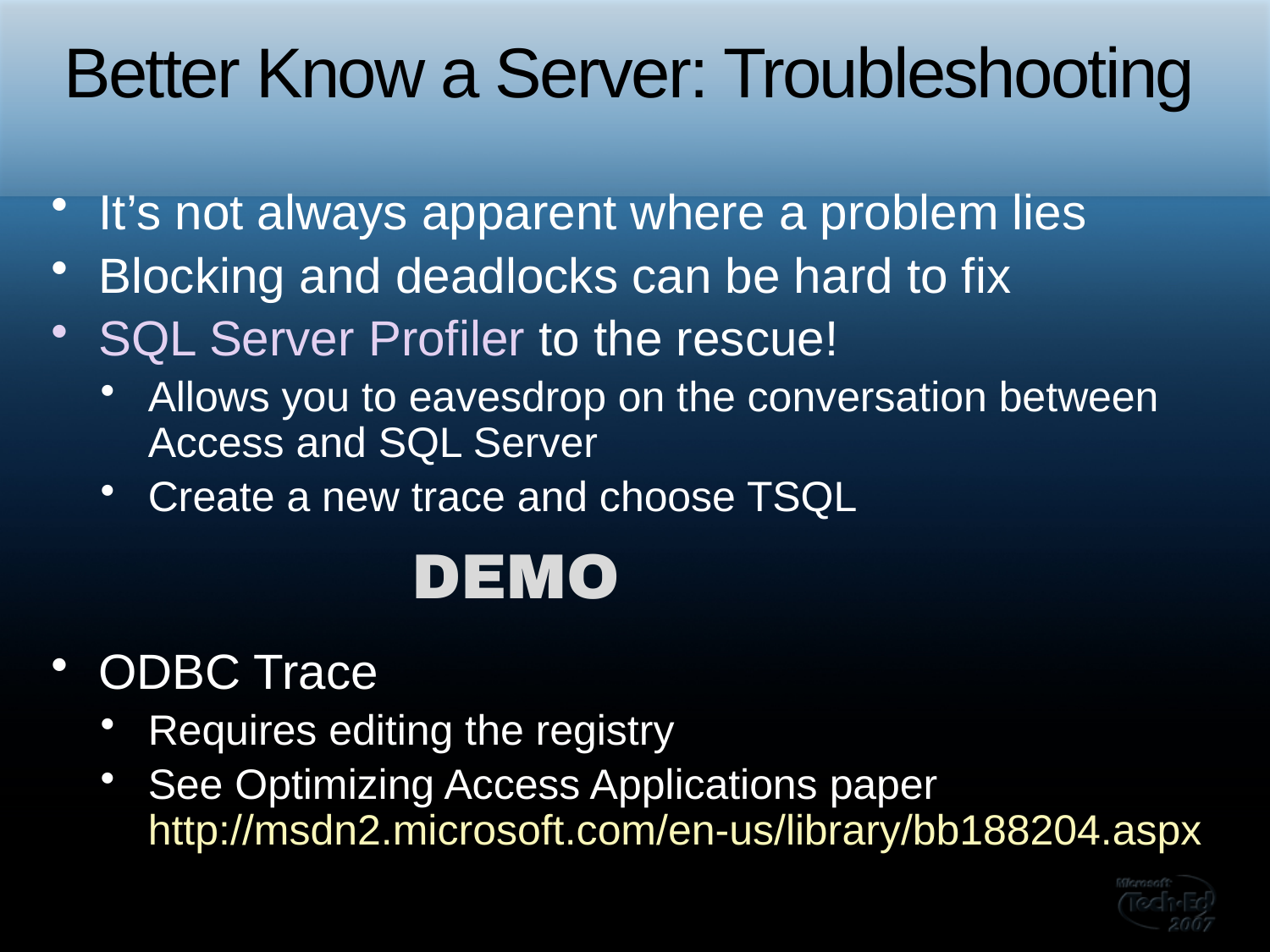

# Better Know a Server: Troubleshooting
It’s not always apparent where a problem lies
Blocking and deadlocks can be hard to fix
SQL Server Profiler to the rescue!
Allows you to eavesdrop on the conversation between Access and SQL Server
Create a new trace and choose TSQL

ODBC Trace
Requires editing the registry
See Optimizing Access Applications paper
http://msdn2.microsoft.com/en-us/library/bb188204.aspx

demo